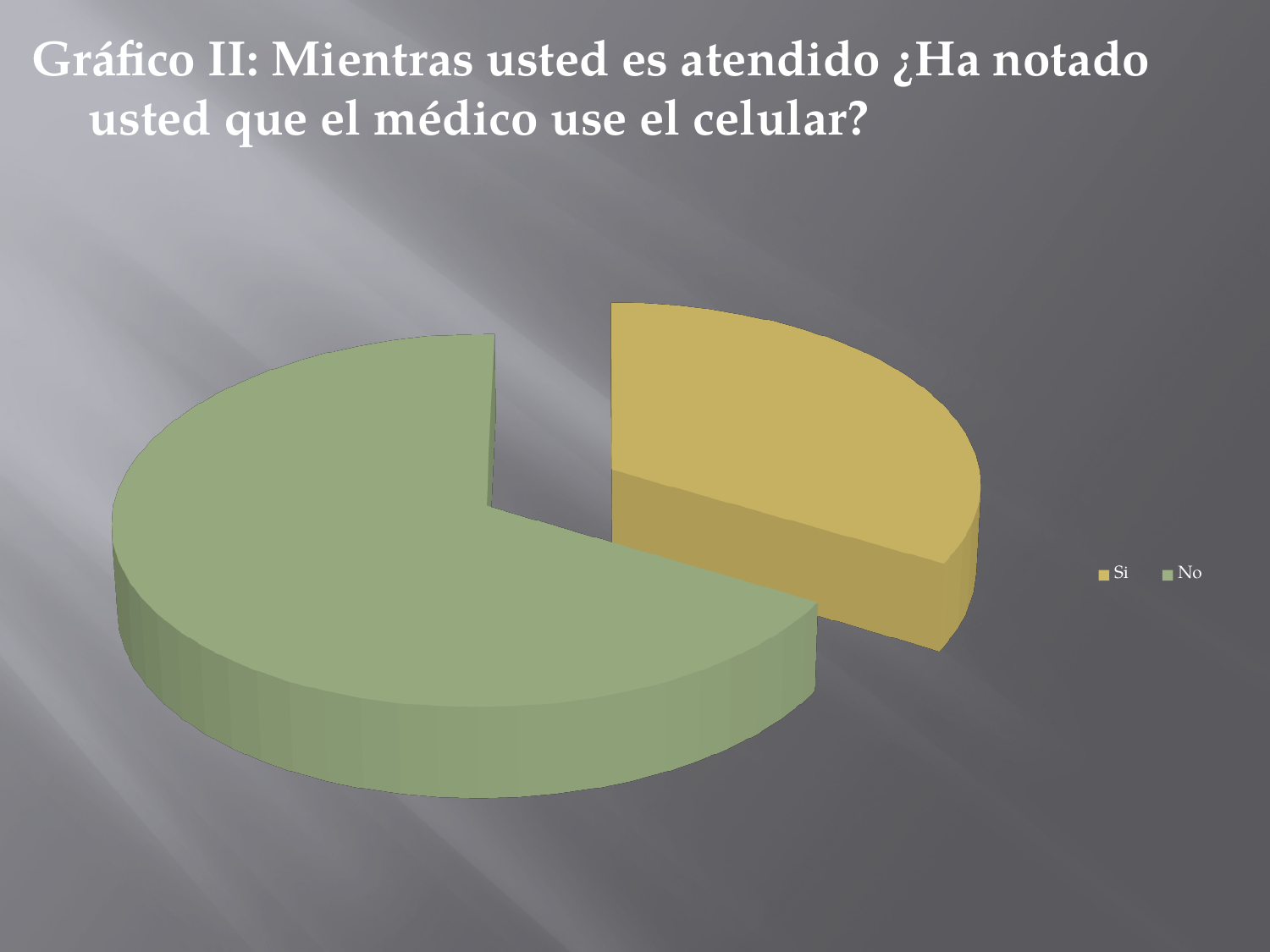

Gráfico II: Mientras usted es atendido ¿Ha notado usted que el médico use el celular?

[unsupported chart]